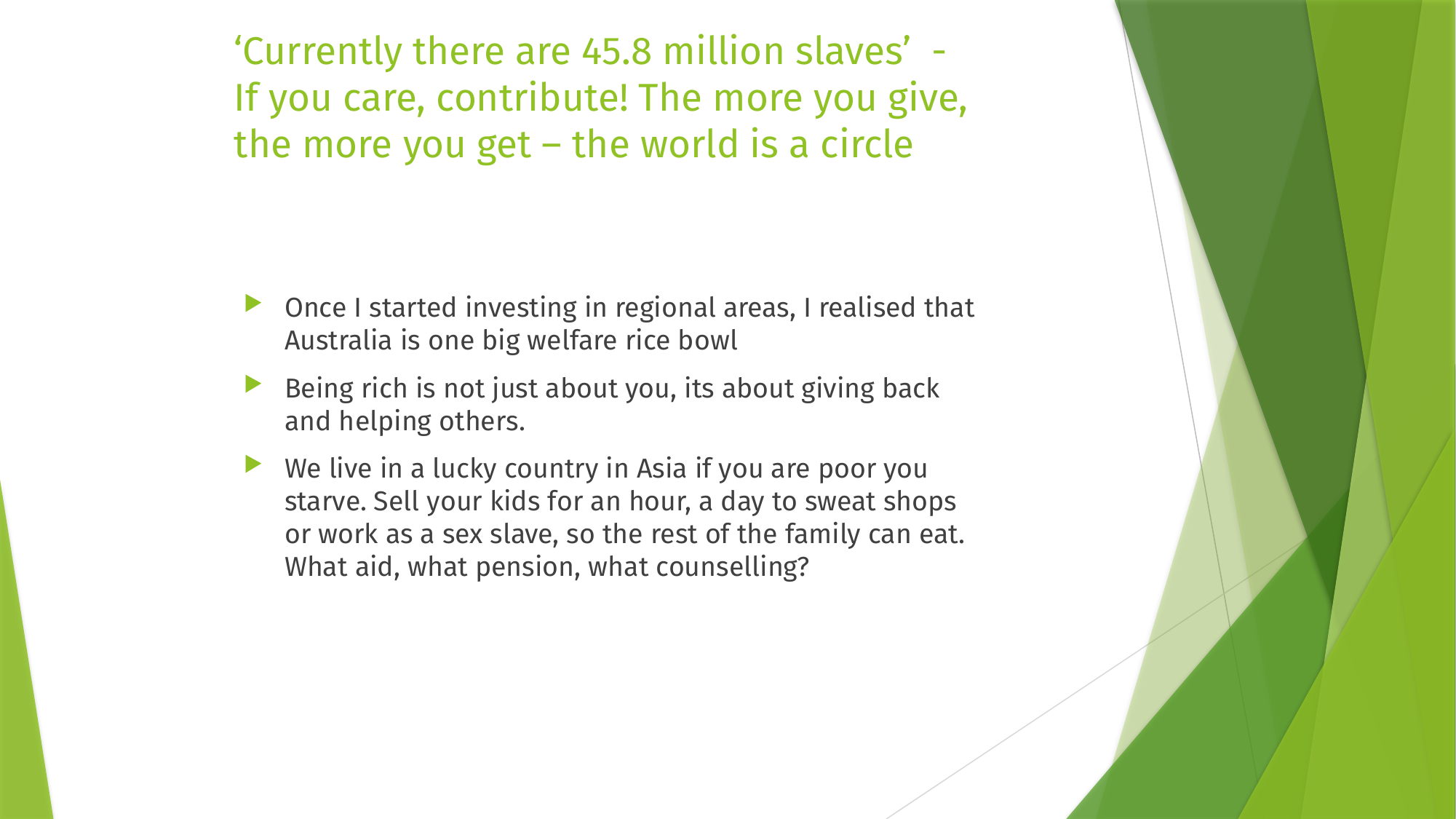

# ‘Currently there are 45.8 million slaves’  -If you care, contribute! The more you give, the more you get – the world is a circle
Once I started investing in regional areas, I realised that Australia is one big welfare rice bowl
Being rich is not just about you, its about giving back and helping others.
We live in a lucky country in Asia if you are poor you starve. Sell your kids for an hour, a day to sweat shops or work as a sex slave, so the rest of the family can eat. What aid, what pension, what counselling?